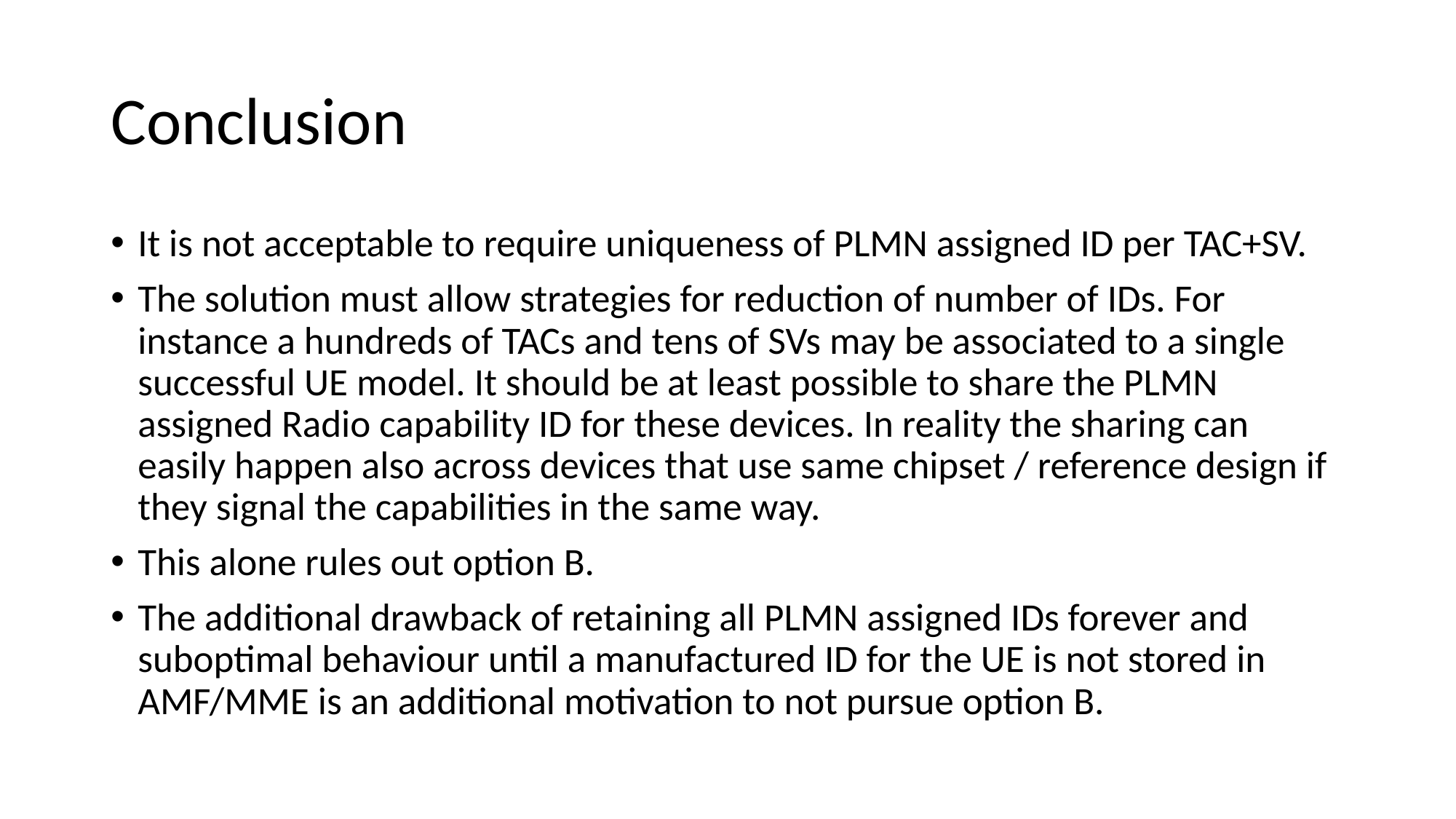

# Conclusion
It is not acceptable to require uniqueness of PLMN assigned ID per TAC+SV.
The solution must allow strategies for reduction of number of IDs. For instance a hundreds of TACs and tens of SVs may be associated to a single successful UE model. It should be at least possible to share the PLMN assigned Radio capability ID for these devices. In reality the sharing can easily happen also across devices that use same chipset / reference design if they signal the capabilities in the same way.
This alone rules out option B.
The additional drawback of retaining all PLMN assigned IDs forever and suboptimal behaviour until a manufactured ID for the UE is not stored in AMF/MME is an additional motivation to not pursue option B.